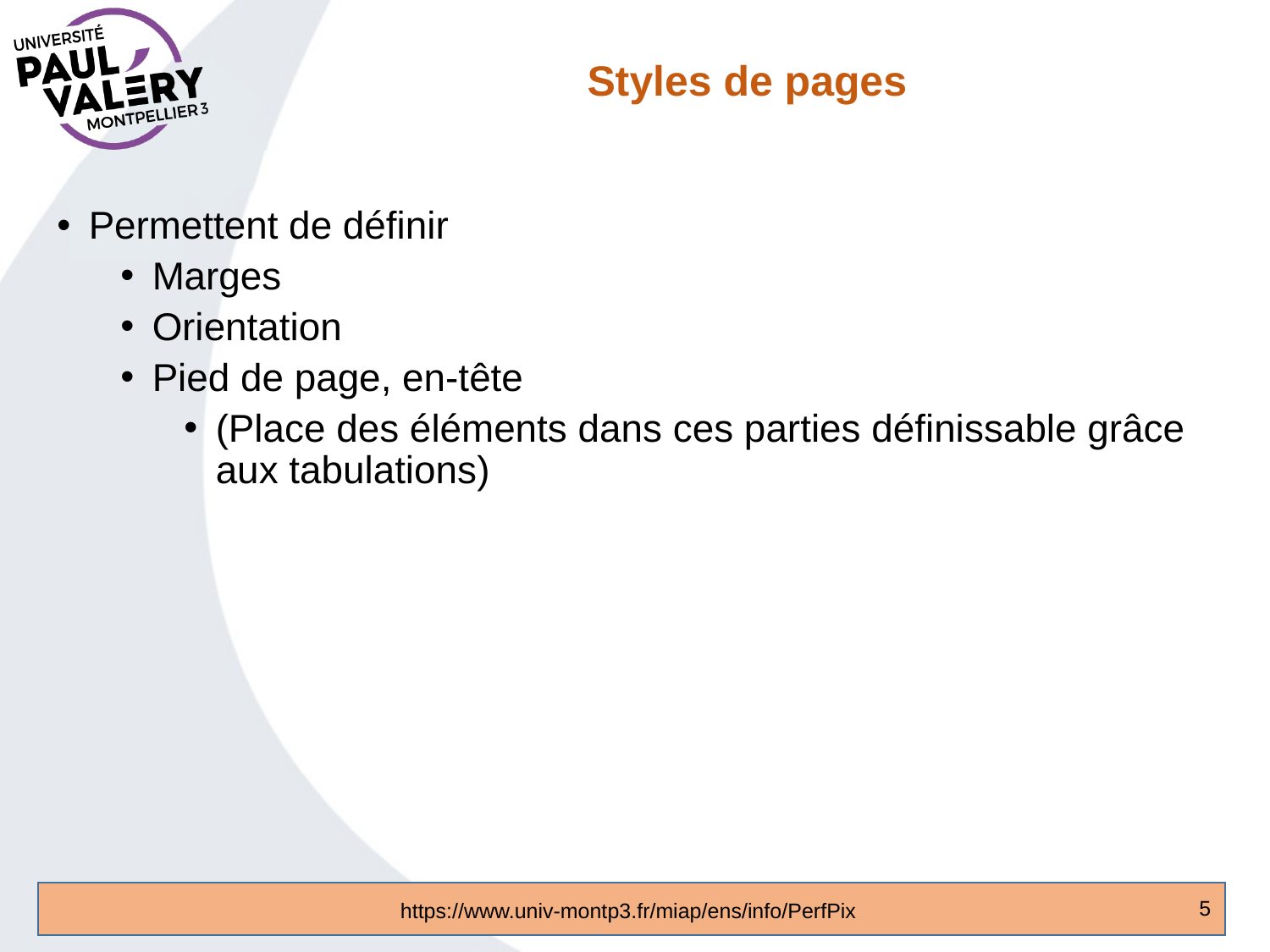

# Styles de pages
Permettent de définir
Marges
Orientation
Pied de page, en-tête
(Place des éléments dans ces parties définissable grâce aux tabulations)

5